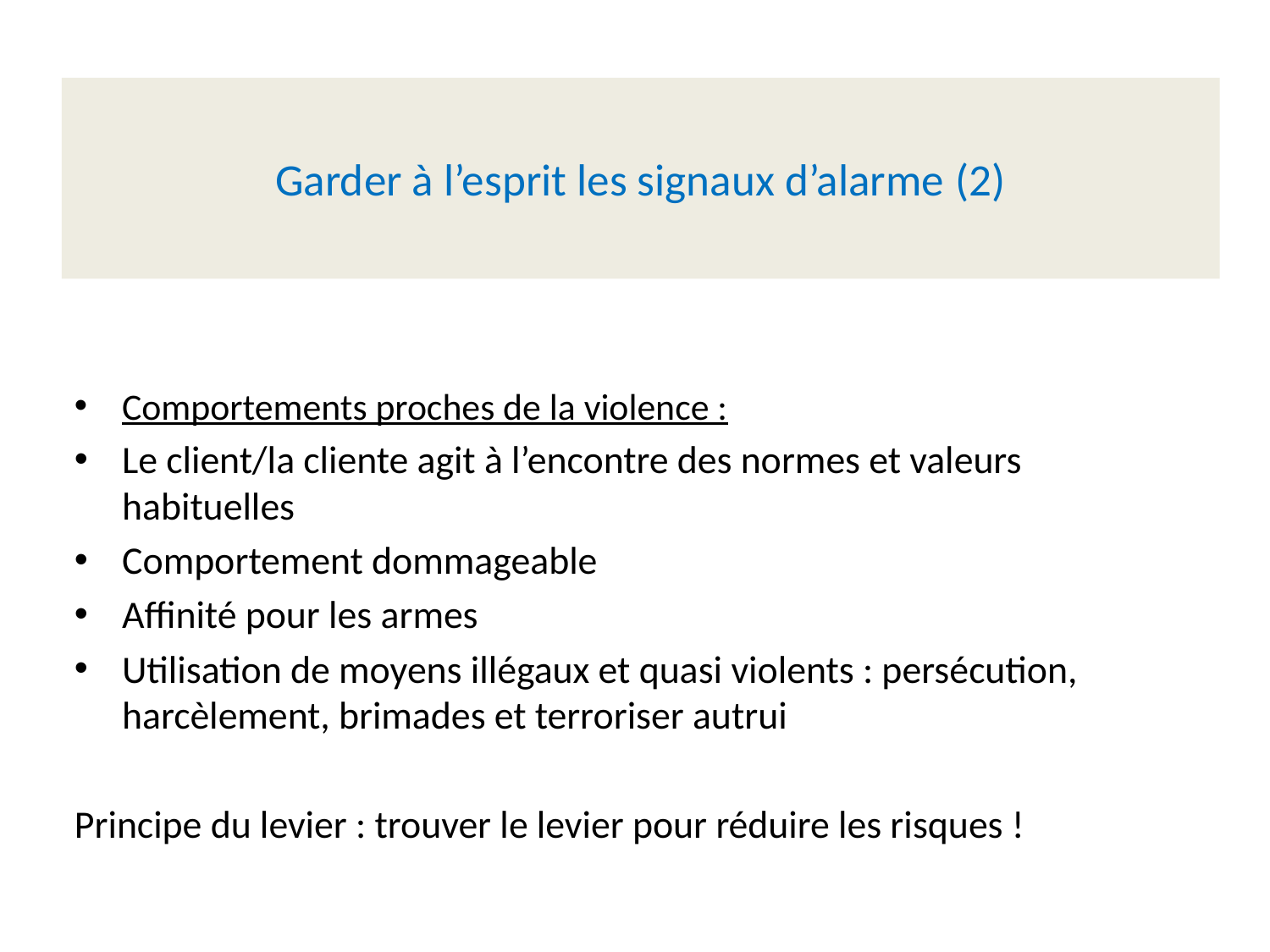

# Garder à l’esprit les signaux d’alarme (2)

Comportements proches de la violence :
Le client/la cliente agit à l’encontre des normes et valeurs habituelles
Comportement dommageable
Affinité pour les armes
Utilisation de moyens illégaux et quasi violents : persécution, harcèlement, brimades et terroriser autrui

Principe du levier : trouver le levier pour réduire les risques !